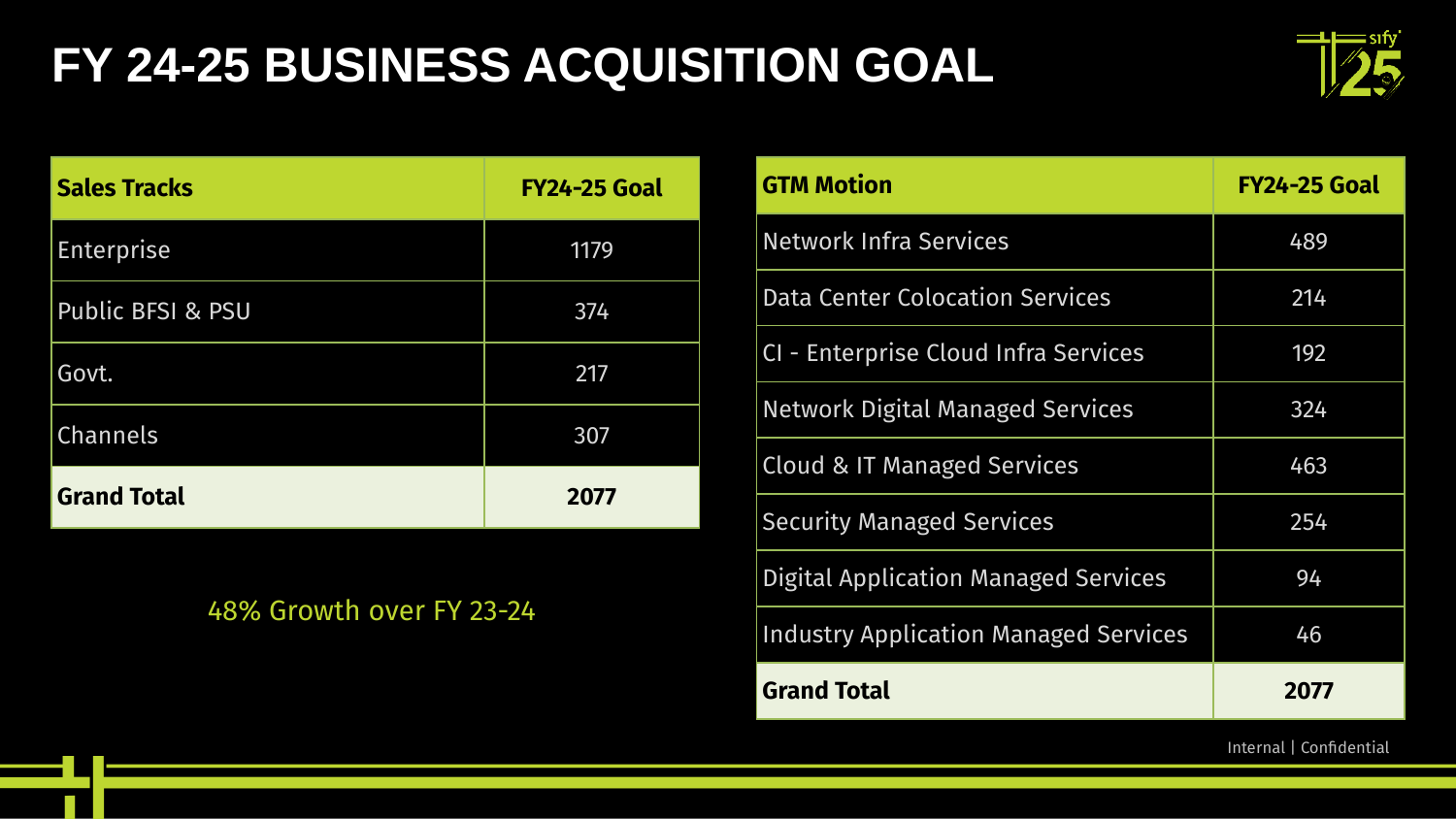

# FY 24-25 Business Acquisition Goal
| GTM Motion | FY24-25 Goal |
| --- | --- |
| Network Infra Services | 489 |
| Data Center Colocation Services | 214 |
| CI - Enterprise Cloud Infra Services | 192 |
| Network Digital Managed Services | 324 |
| Cloud & IT Managed Services | 463 |
| Security Managed Services | 254 |
| Digital Application Managed Services | 94 |
| Industry Application Managed Services | 46 |
| Grand Total | 2077 |
| Sales Tracks | FY24-25 Goal |
| --- | --- |
| Enterprise | 1179 |
| Public BFSI & PSU | 374 |
| Govt. | 217 |
| Channels | 307 |
| Grand Total | 2077 |
48% Growth over FY 23-24